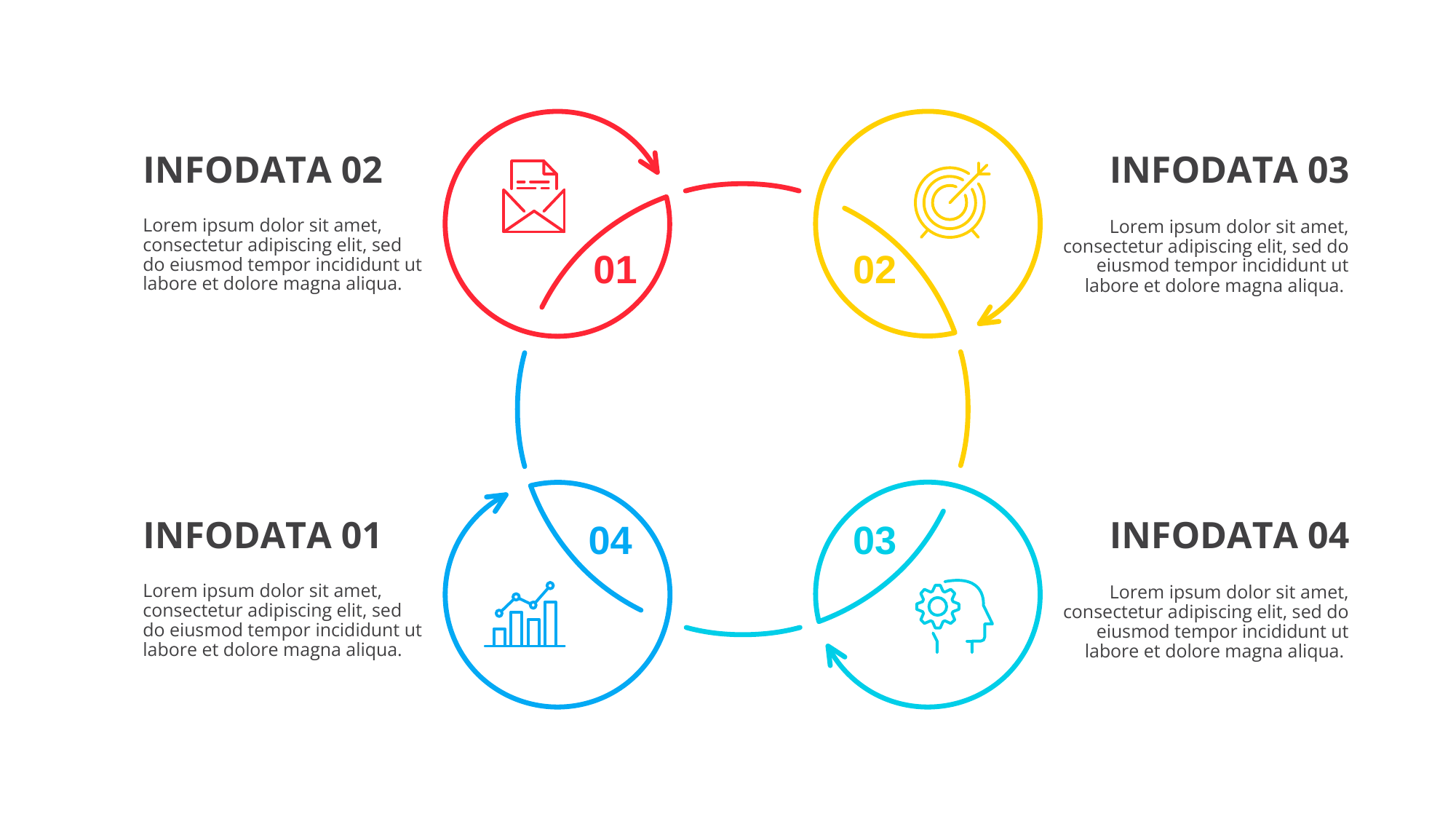

INFODATA 02
INFODATA 03

Lorem ipsum dolor sit amet, consectetur adipiscing elit, sed do eiusmod tempor incididunt ut labore et dolore magna aliqua.
Lorem ipsum dolor sit amet, consectetur adipiscing elit, sed do eiusmod tempor incididunt ut labore et dolore magna aliqua.
01
02

INFODATA 01
INFODATA 04
04
03

Lorem ipsum dolor sit amet, consectetur adipiscing elit, sed do eiusmod tempor incididunt ut labore et dolore magna aliqua.
Lorem ipsum dolor sit amet, consectetur adipiscing elit, sed do eiusmod tempor incididunt ut labore et dolore magna aliqua.